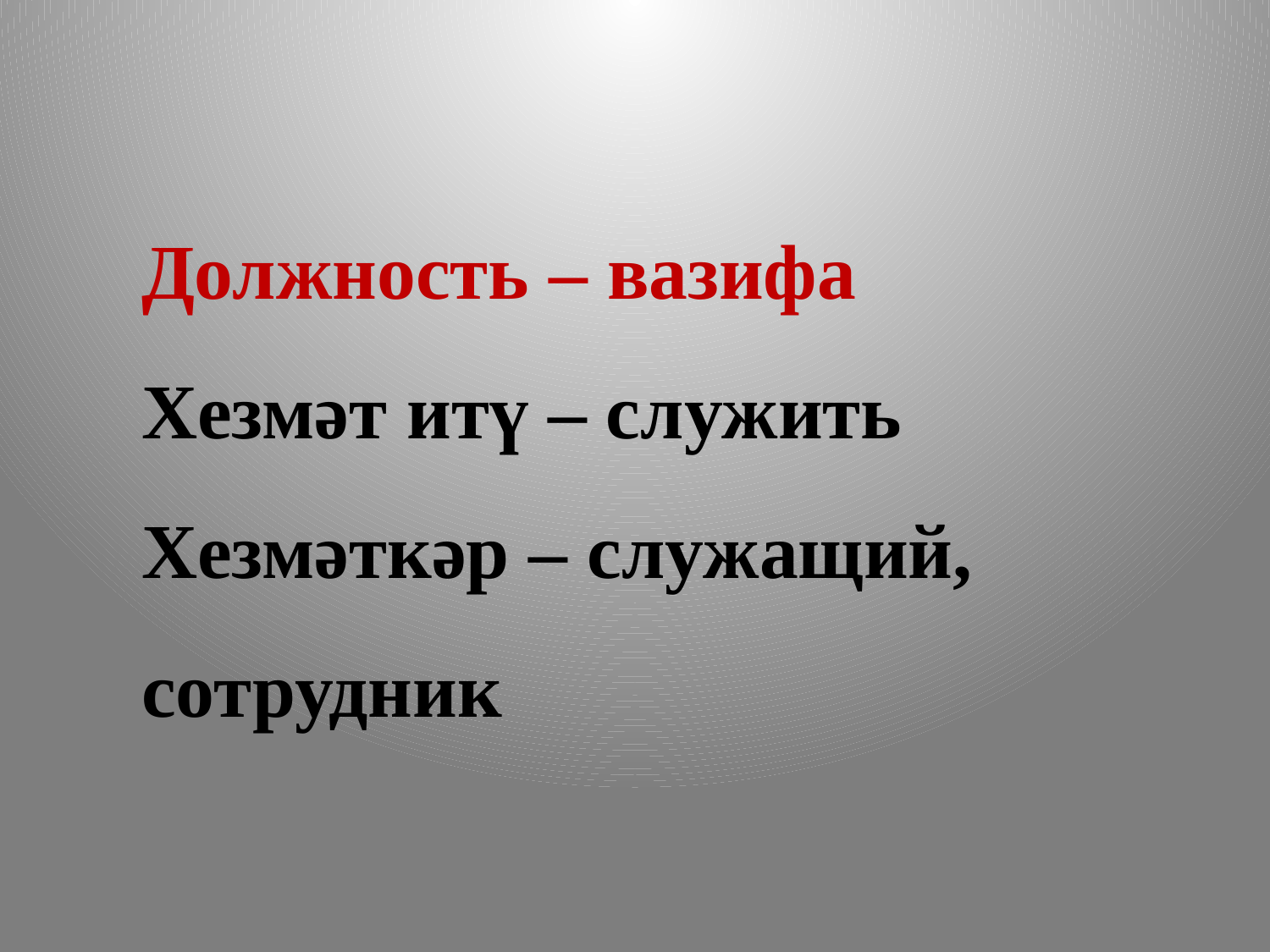

Должность – вазифа
Хезмәт итү – служить
Хезмәткәр – служащий, сотрудник